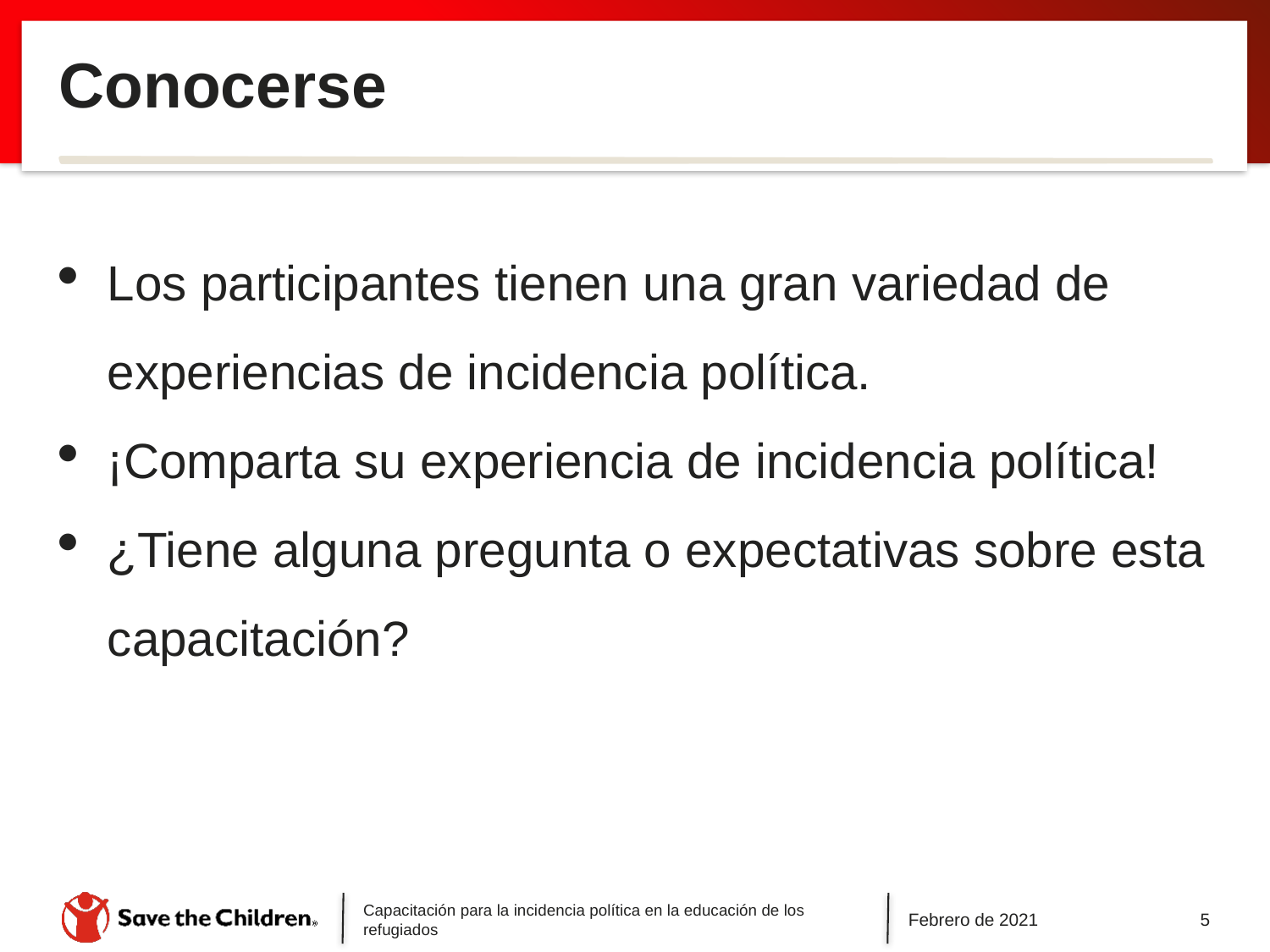

# Conocerse
Los participantes tienen una gran variedad de experiencias de incidencia política.
¡Comparta su experiencia de incidencia política!
¿Tiene alguna pregunta o expectativas sobre esta capacitación?

Capacitación para la incidencia política en la educación de los refugiados
Febrero de 2021
5